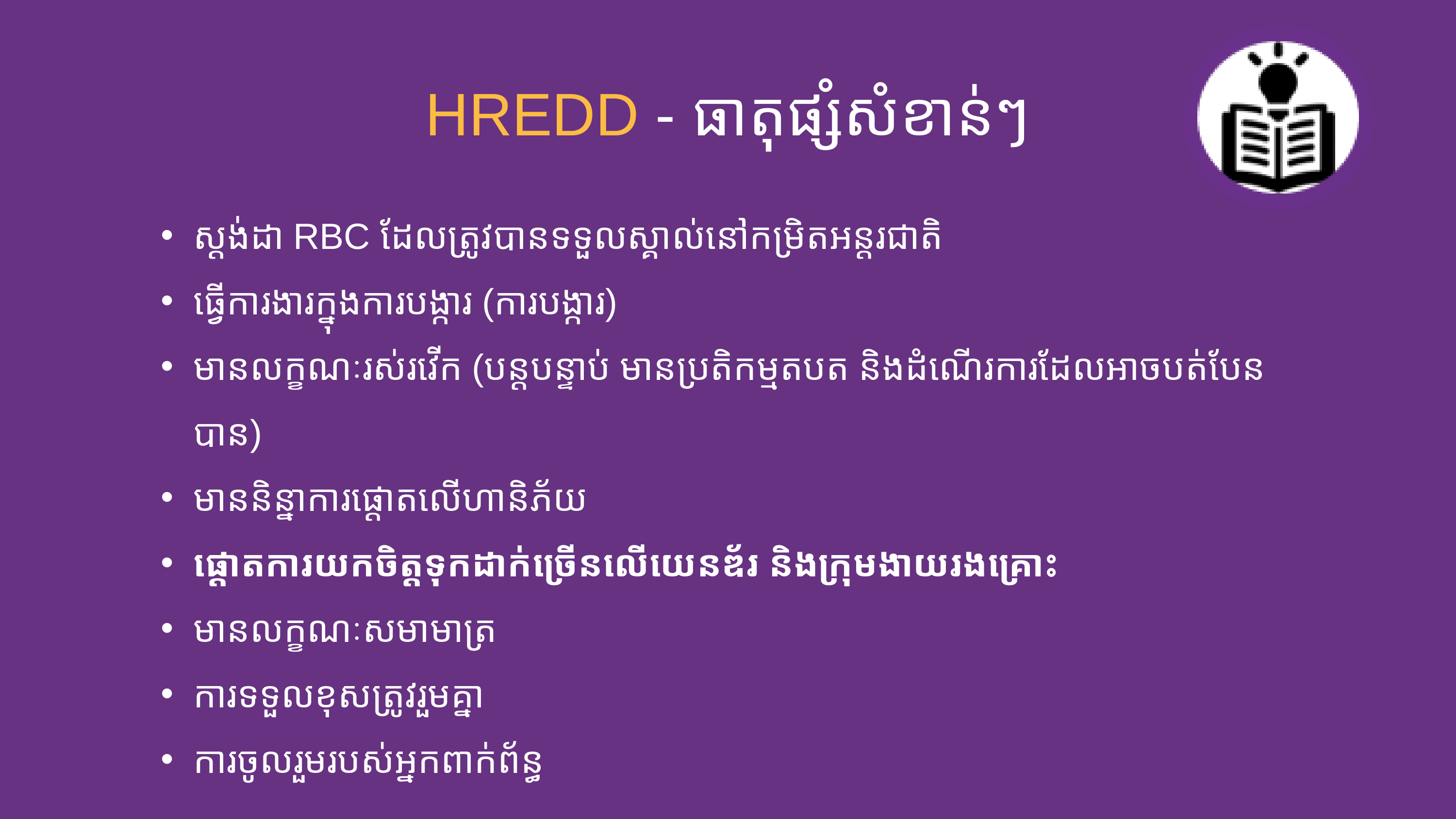

HREDD - ធាតុផ្សំសំខាន់ៗ
ស្ដង់ដា RBC ដែលត្រូវបានទទួលស្គាល់នៅកម្រិតអន្តរជាតិ
ធ្វើការងារក្នុងការបង្ការ (ការបង្ការ)​
មានលក្ខណៈរស់រវើក (បន្តបន្ទាប់ មានប្រតិកម្ម​តបត​ និងដំណើរការដែលអាចបត់បែនបាន)
មាននិន្នាការ​ផ្ដោត​លើហានិភ័យ
ផ្ដោតការយកចិត្តទុកដាក់ច្រើន​​លើយេនឌ័រ និងក្រុមងាយរងគ្រោះ​
មានលក្ខណៈសមាមាត្រ
ការទទួលខុសត្រូវរួមគ្នា​
ការចូលរួមរបស់អ្នកពាក់ព័ន្ធ